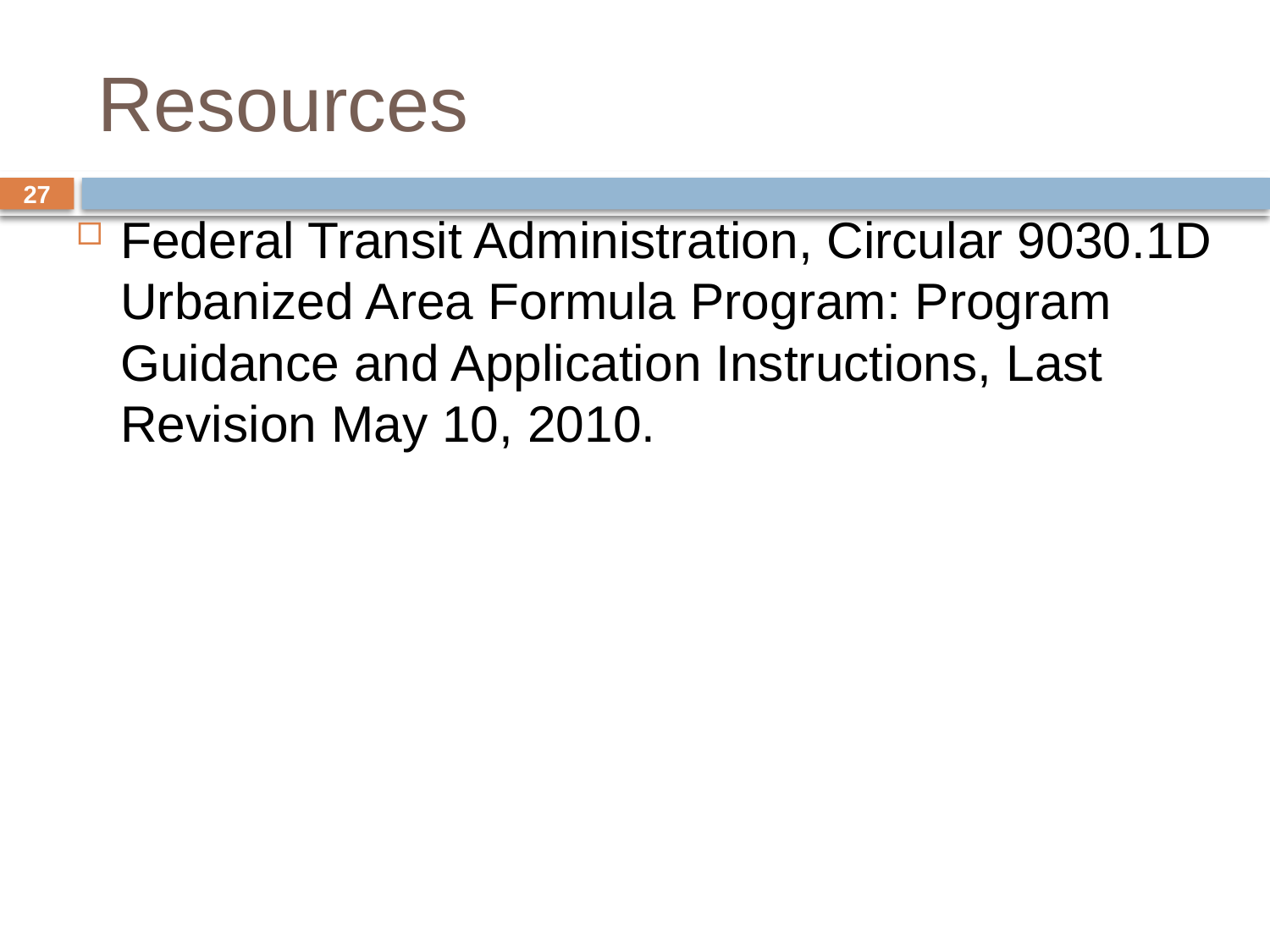

# Resources
27
Federal Transit Administration, Circular 9030.1D Urbanized Area Formula Program: Program Guidance and Application Instructions, Last Revision May 10, 2010.